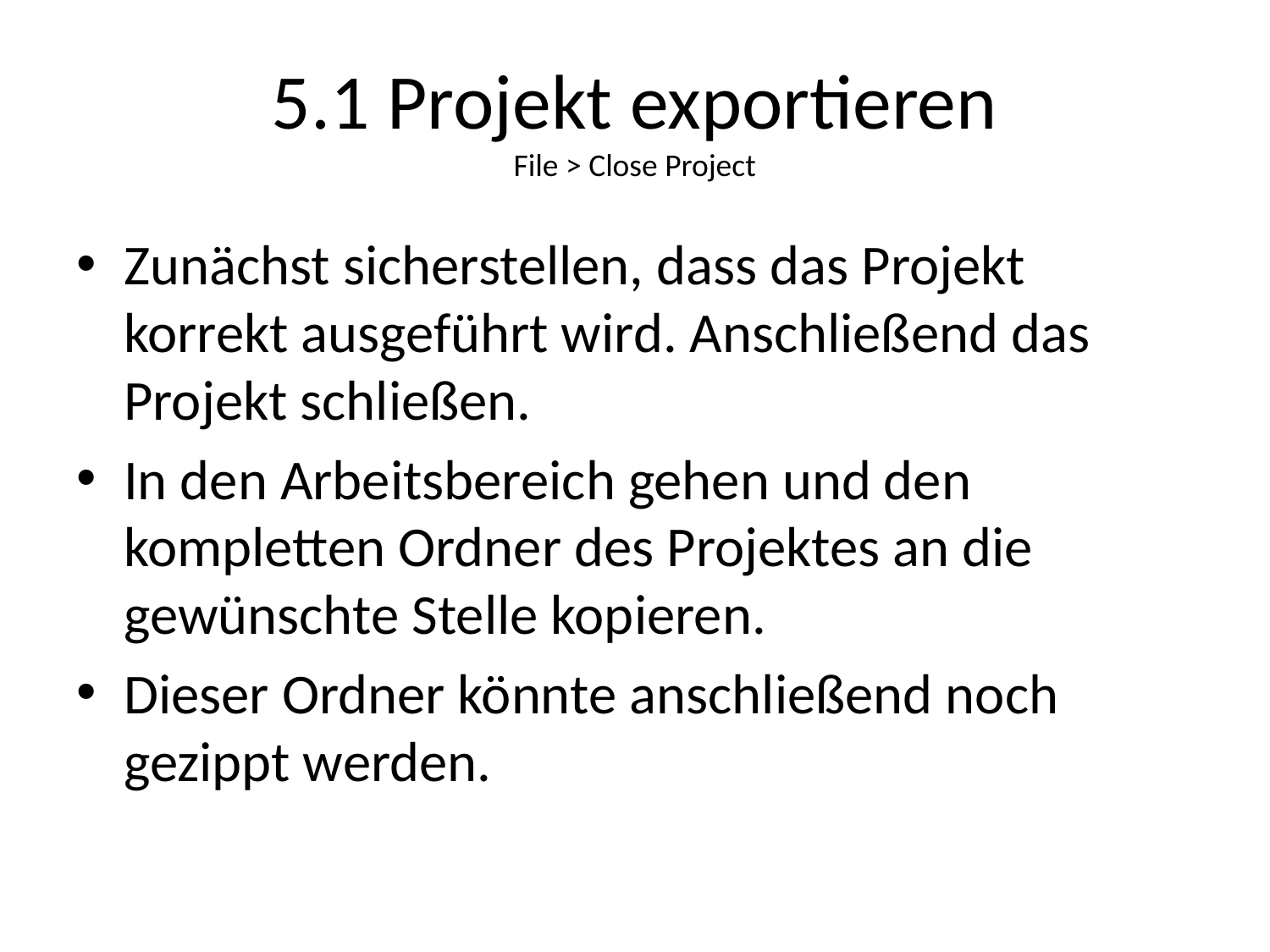

# 5.1 Projekt exportieren File > Close Project
Zunächst sicherstellen, dass das Projekt korrekt ausgeführt wird. Anschließend das Projekt schließen.
In den Arbeitsbereich gehen und den kompletten Ordner des Projektes an die gewünschte Stelle kopieren.
Dieser Ordner könnte anschließend noch gezippt werden.